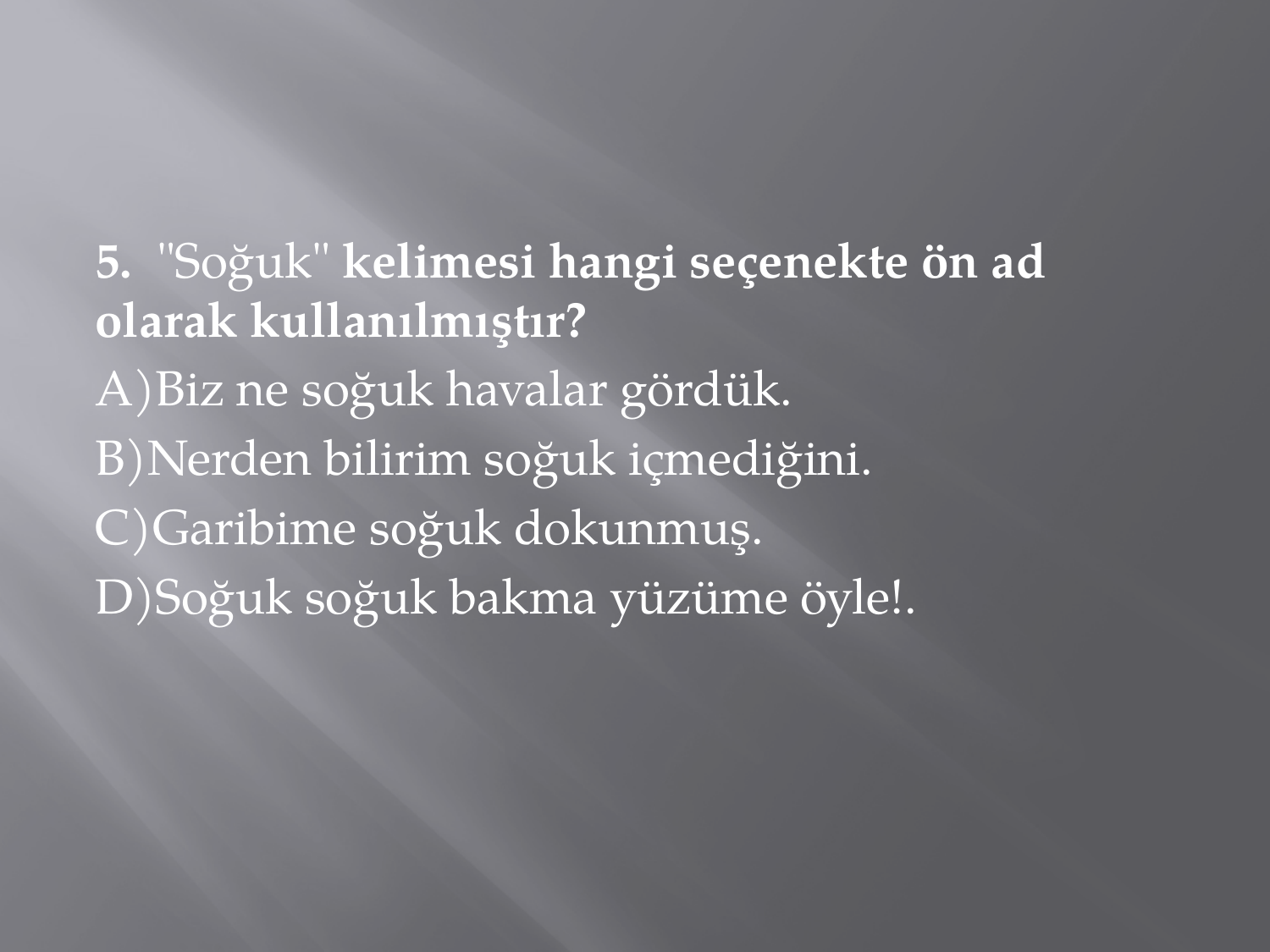

5.  "Soğuk" kelimesi hangi seçenekte ön ad  olarak kullanılmıştır?
A)Biz ne soğuk havalar gördük.
B)Nerden bilirim soğuk içmediğini.
C)Garibime soğuk dokunmuş.
D)Soğuk soğuk bakma yüzüme öyle!.